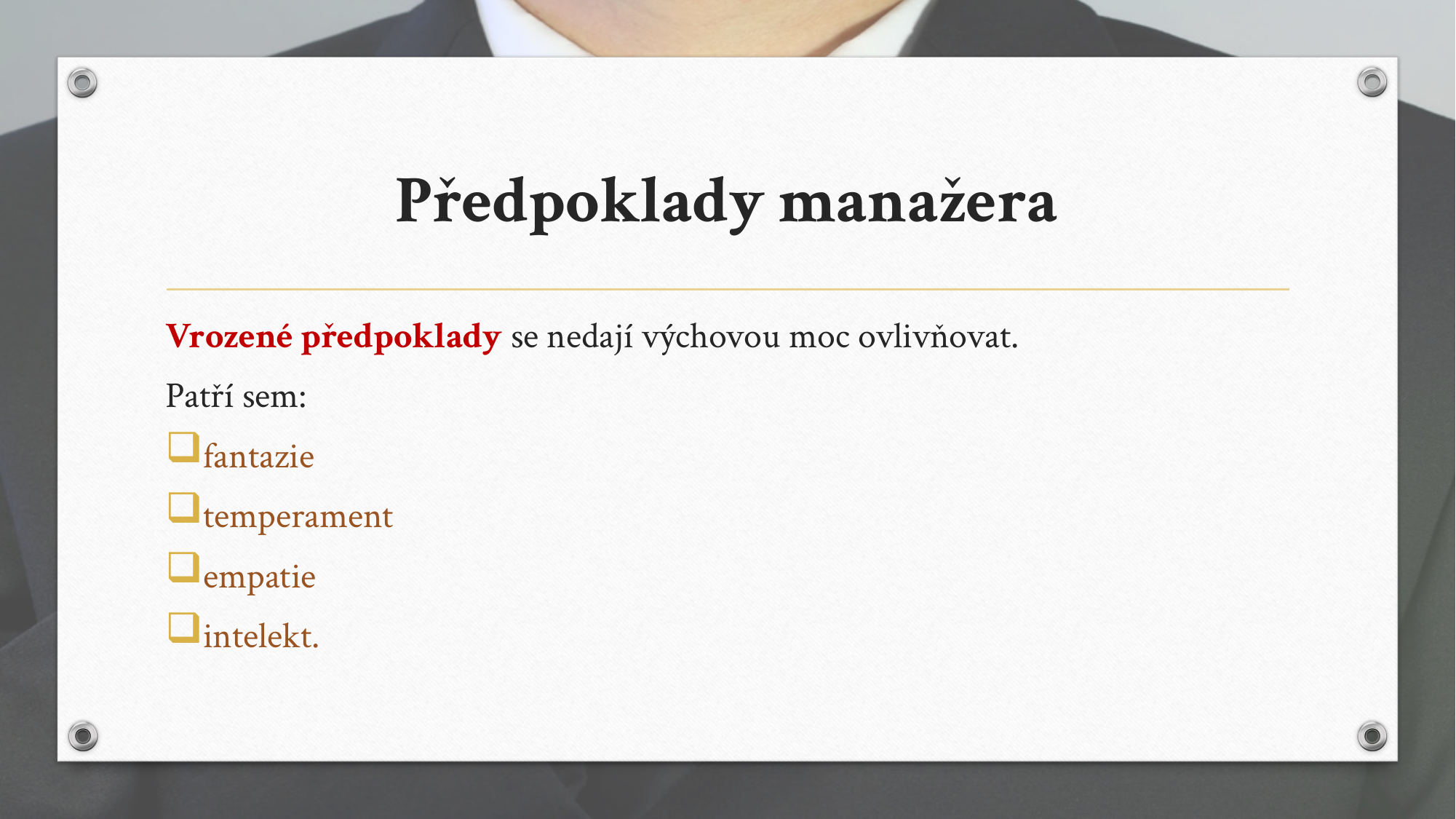

# Předpoklady manažera
Vrozené předpoklady se nedají výchovou moc ovlivňovat.
Patří sem:
fantazie
temperament
empatie
intelekt.